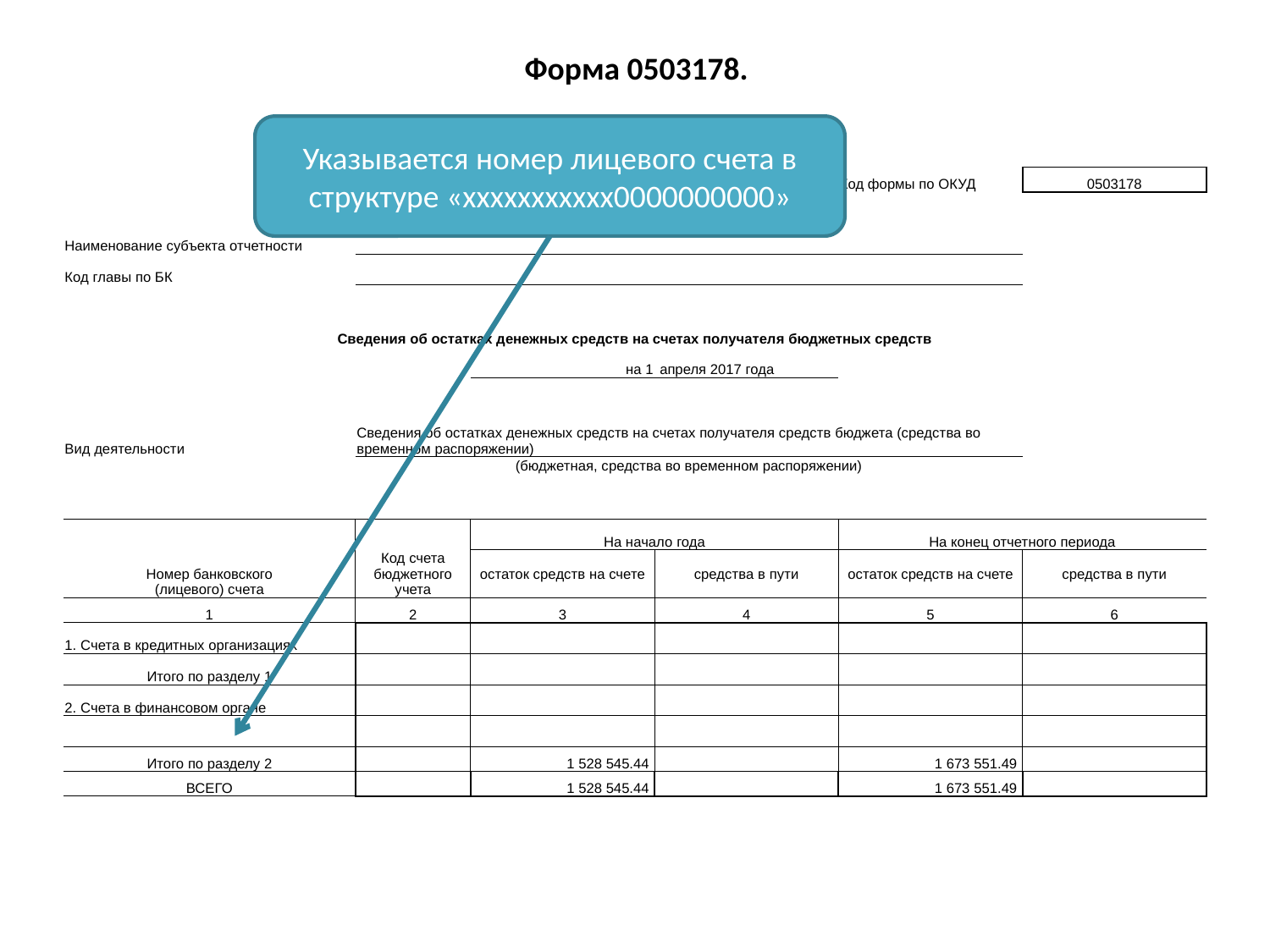

# Форма 0503178.
Указывается номер лицевого счета в структуре «ххххххххххх0000000000»
|  |  |  |  |  |  |  |  |
| --- | --- | --- | --- | --- | --- | --- | --- |
|  |  |  |  |  |  | Код формы по ОКУД | 0503178 |
|  |  |  |  |  |  |  |  |
| Наименование субъекта отчетности |  |  |  |  |  |  |  |
| Код главы по БК |  |  |  |  |  |  |  |
|  |  |  |  |  |  |  |  |
| Сведения об остатках денежных средств на счетах получателя бюджетных средств |  |  |  |  |  |  |  |
|  |  |  |  | на 1 | апреля 2017 года |  |  |
|  |  |  |  |  |  |  |  |
| Вид деятельности |  | Сведения об остатках денежных средств на счетах получателя средств бюджета (средства во временном распоряжении) |  |  |  |  |  |
|  |  | (бюджетная, средства во временном распоряжении) |  |  |  |  |  |
|  |  |  |  |  |  |  |  |
| Номер банковского (лицевого) счета |  | Код счета бюджетного учета |  | На начало года |  | На конец отчетного периода |  |
|  |  |  |  | остаток средств на счете | средства в пути | остаток средств на счете | средства в пути |
| 1 |  | 2 |  | 3 | 4 | 5 | 6 |
| 1. Счета в кредитных организациях |  |  |  |  |  |  |  |
| Итого по разделу 1 |  |  |  |  |  |  |  |
| 2. Счета в финансовом органе |  |  |  |  |  |  |  |
|  |  |  |  |  |  |  |  |
| Итого по разделу 2 |  |  |  | 1 528 545.44 |  | 1 673 551.49 |  |
| ВСЕГО |  |  |  | 1 528 545.44 |  | 1 673 551.49 |  |
|  |  |  |  |  |  |  |  |